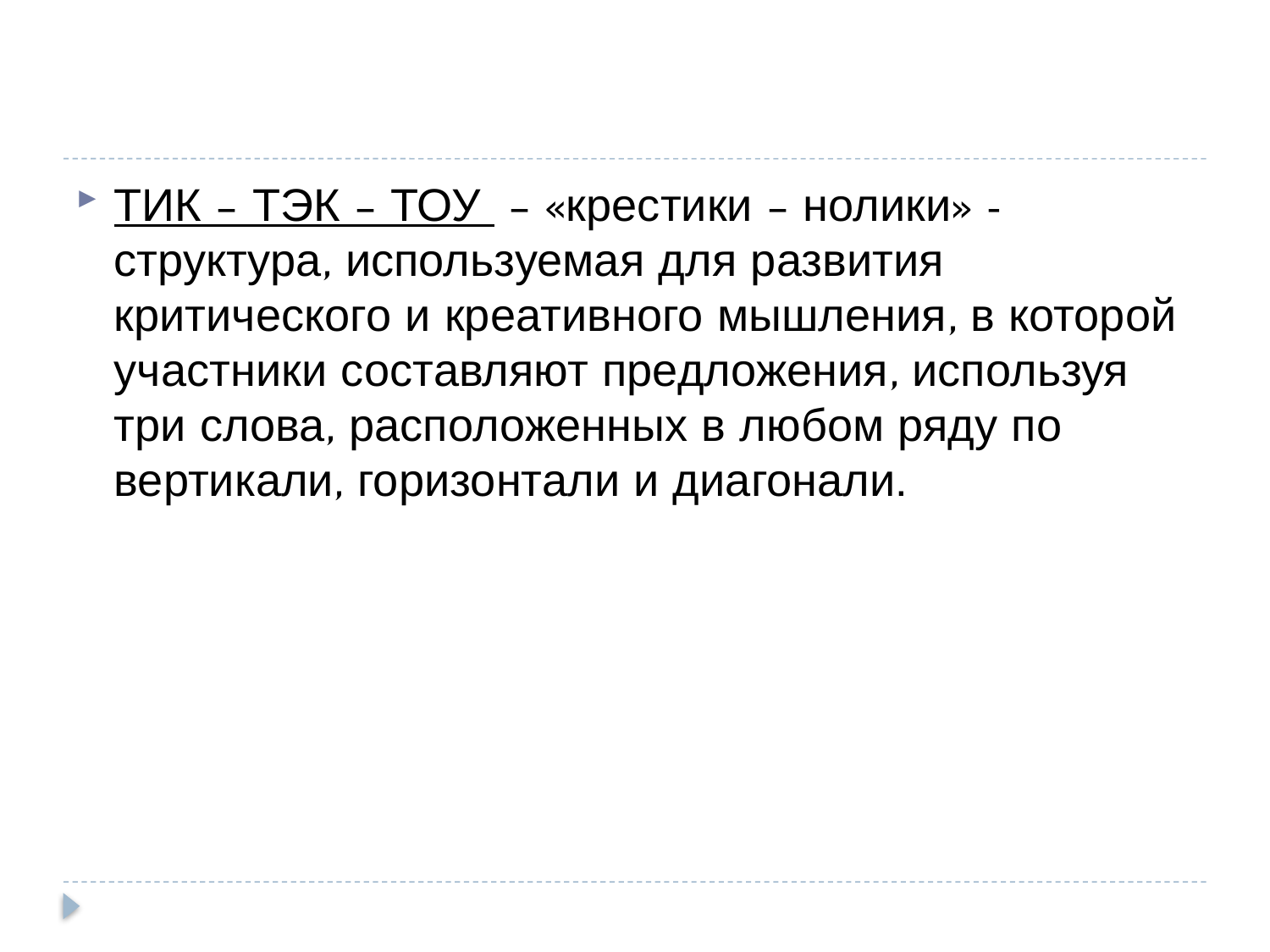

#
ТИК – ТЭК – ТОУ  – «крестики – нолики» - структура, используемая для развития критического и креативного мышления, в которой участники составляют предложения, используя три слова, расположенных в любом ряду по вертикали, горизонтали и диагонали.